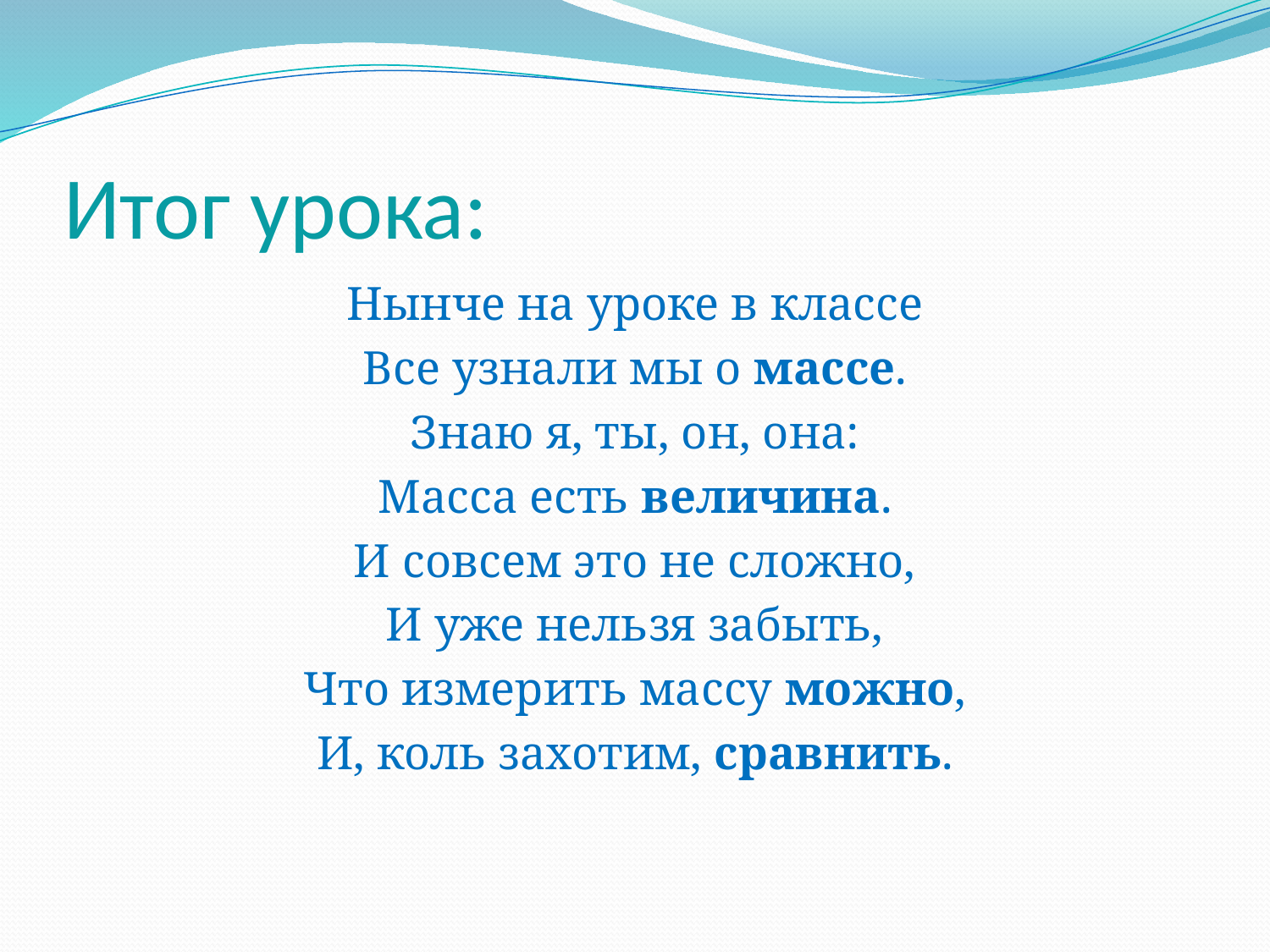

# Итог урока:
Нынче на уроке в классе
Все узнали мы о массе.
Знаю я, ты, он, она:
Масса есть величина.
И совсем это не сложно,
И уже нельзя забыть,
Что измерить массу можно,
И, коль захотим, сравнить.